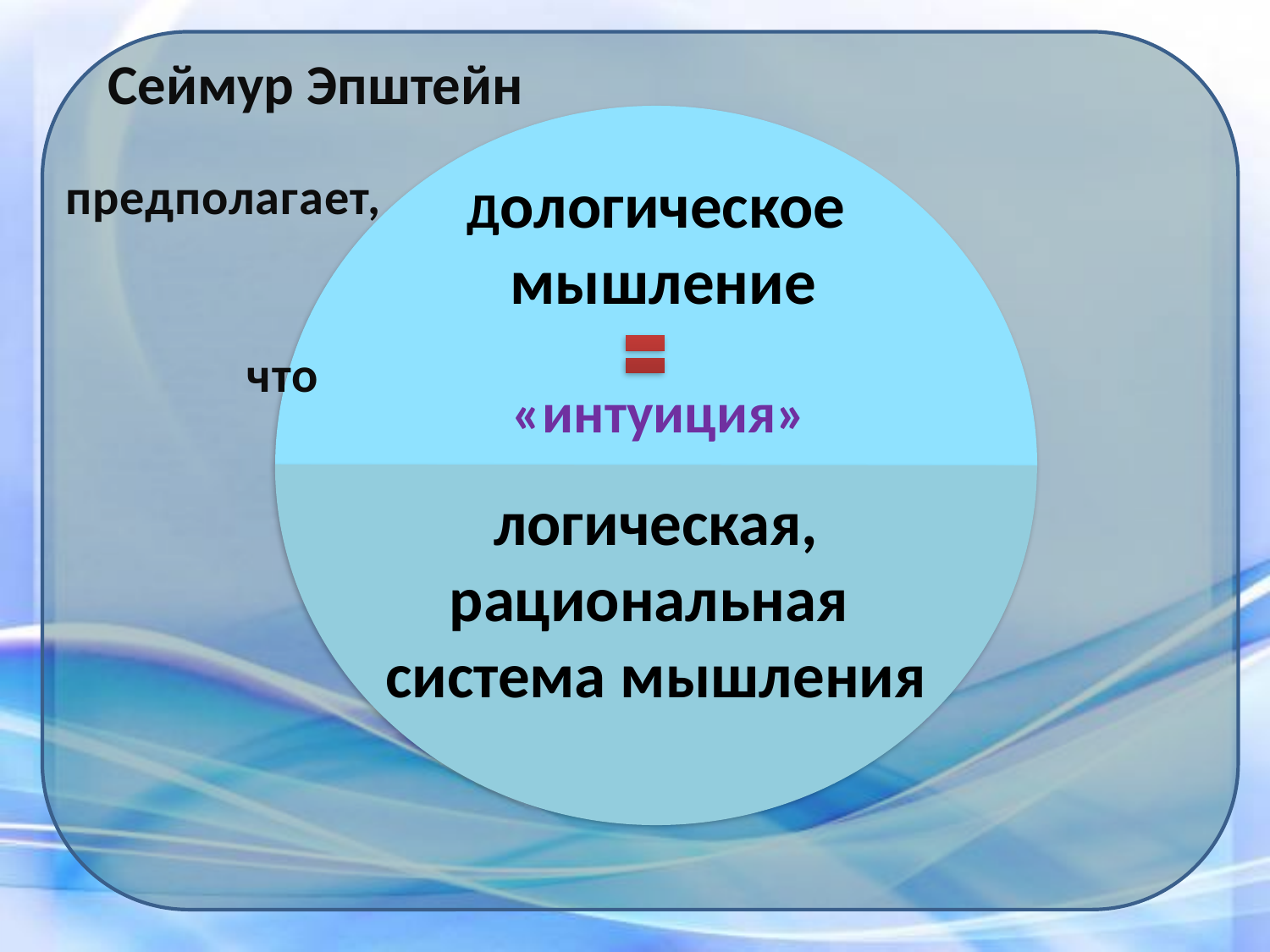

Сеймур Эпштейн

Дологическое
 мышление

логическая, рациональная  система мышления
предполагает,
               что

«интуиция»